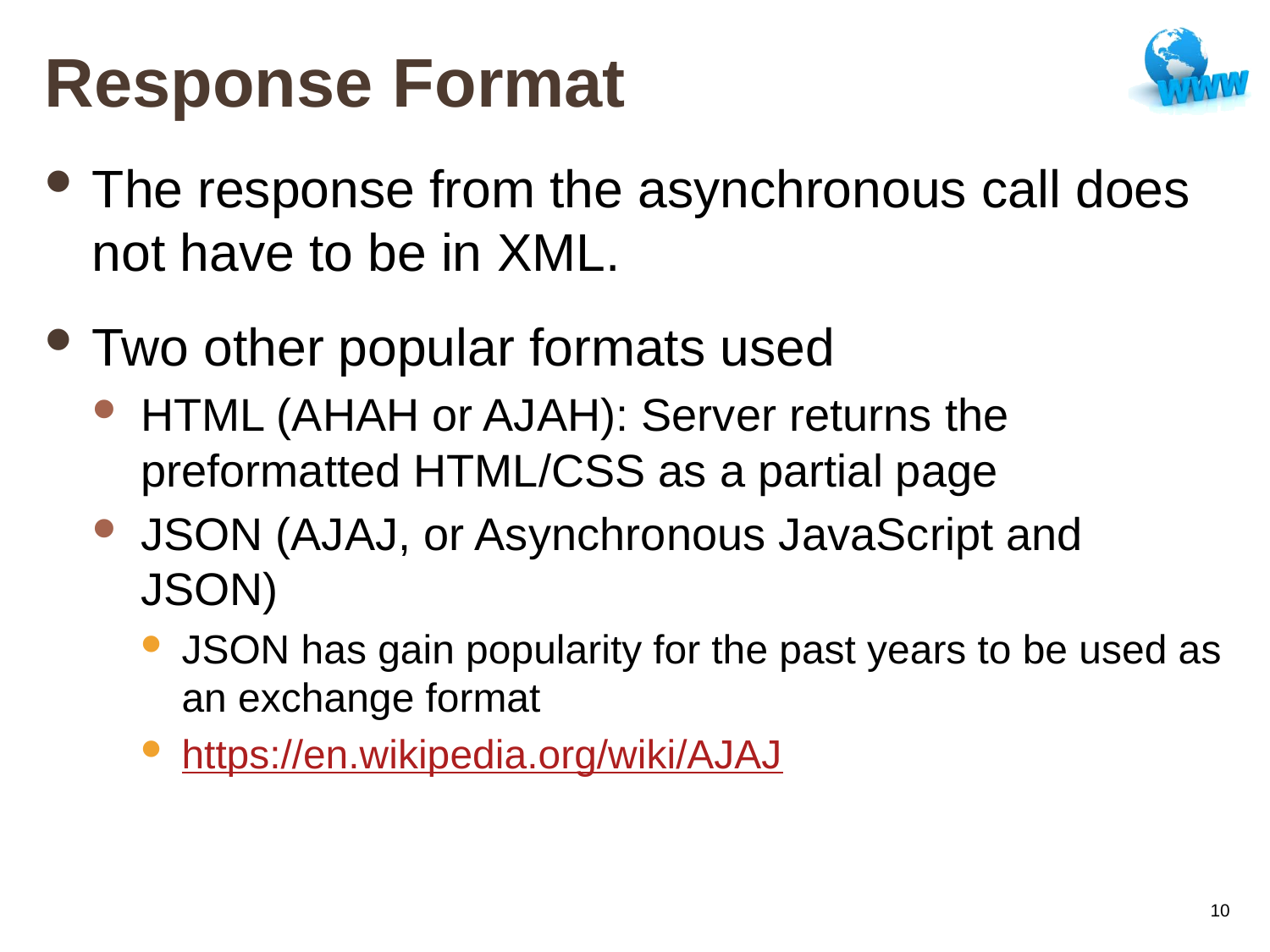

# Response Format
The response from the asynchronous call does not have to be in XML.
Two other popular formats used
HTML (AHAH or AJAH): Server returns the preformatted HTML/CSS as a partial page
JSON (AJAJ, or Asynchronous JavaScript and JSON)
JSON has gain popularity for the past years to be used as an exchange format
https://en.wikipedia.org/wiki/AJAJ
10